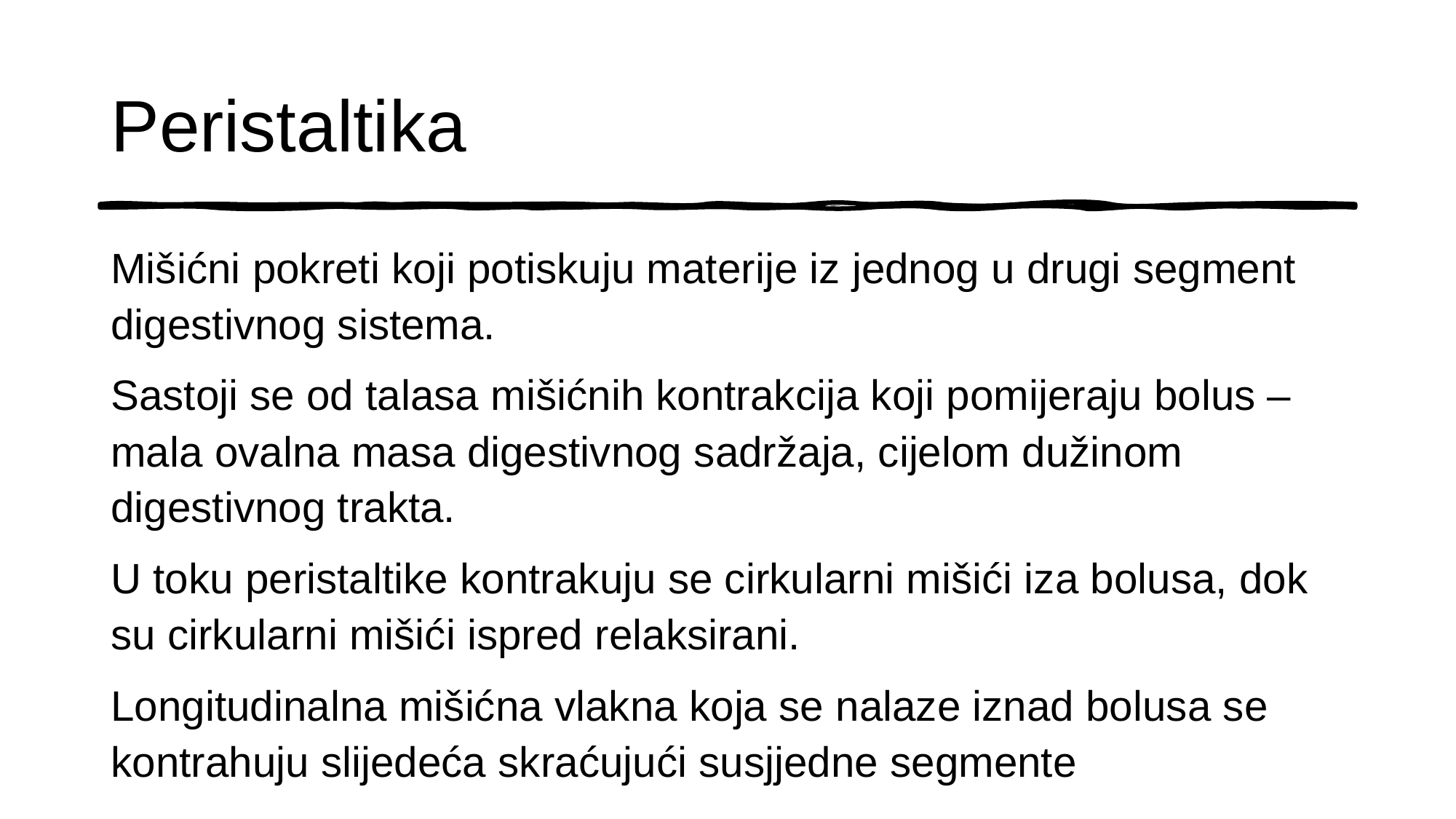

# Peristaltika
Mišićni pokreti koji potiskuju materije iz jednog u drugi segment digestivnog sistema.
Sastoji se od talasa mišićnih kontrakcija koji pomijeraju bolus – mala ovalna masa digestivnog sadržaja, cijelom dužinom digestivnog trakta.
U toku peristaltike kontrakuju se cirkularni mišići iza bolusa, dok su cirkularni mišići ispred relaksirani.
Longitudinalna mišićna vlakna koja se nalaze iznad bolusa se kontrahuju slijedeća skraćujući susjjedne segmente